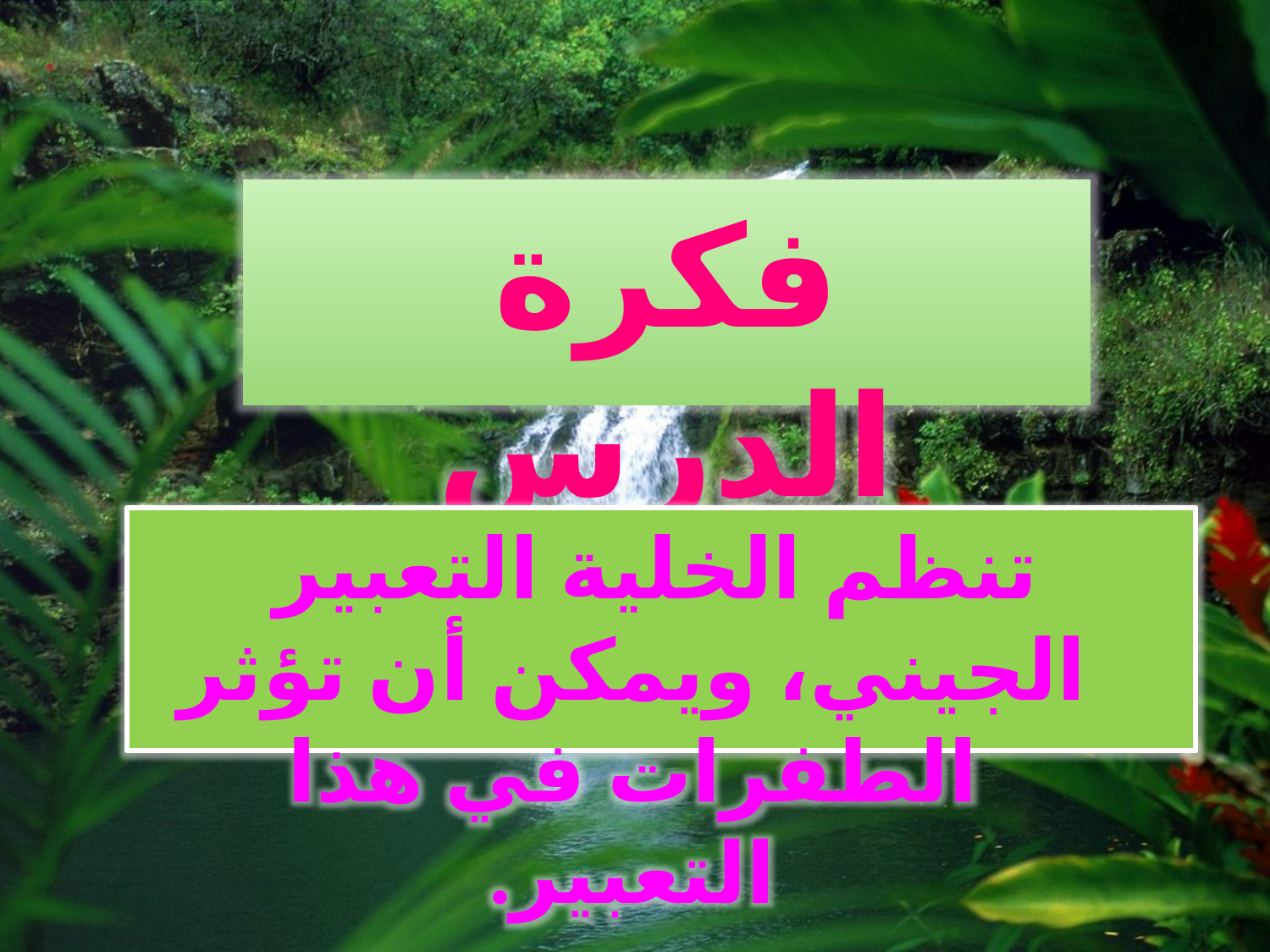

فكرة الدرس
تنظم الخلية التعبير الجيني، ويمكن أن تؤثر الطفرات في هذا التعبير.